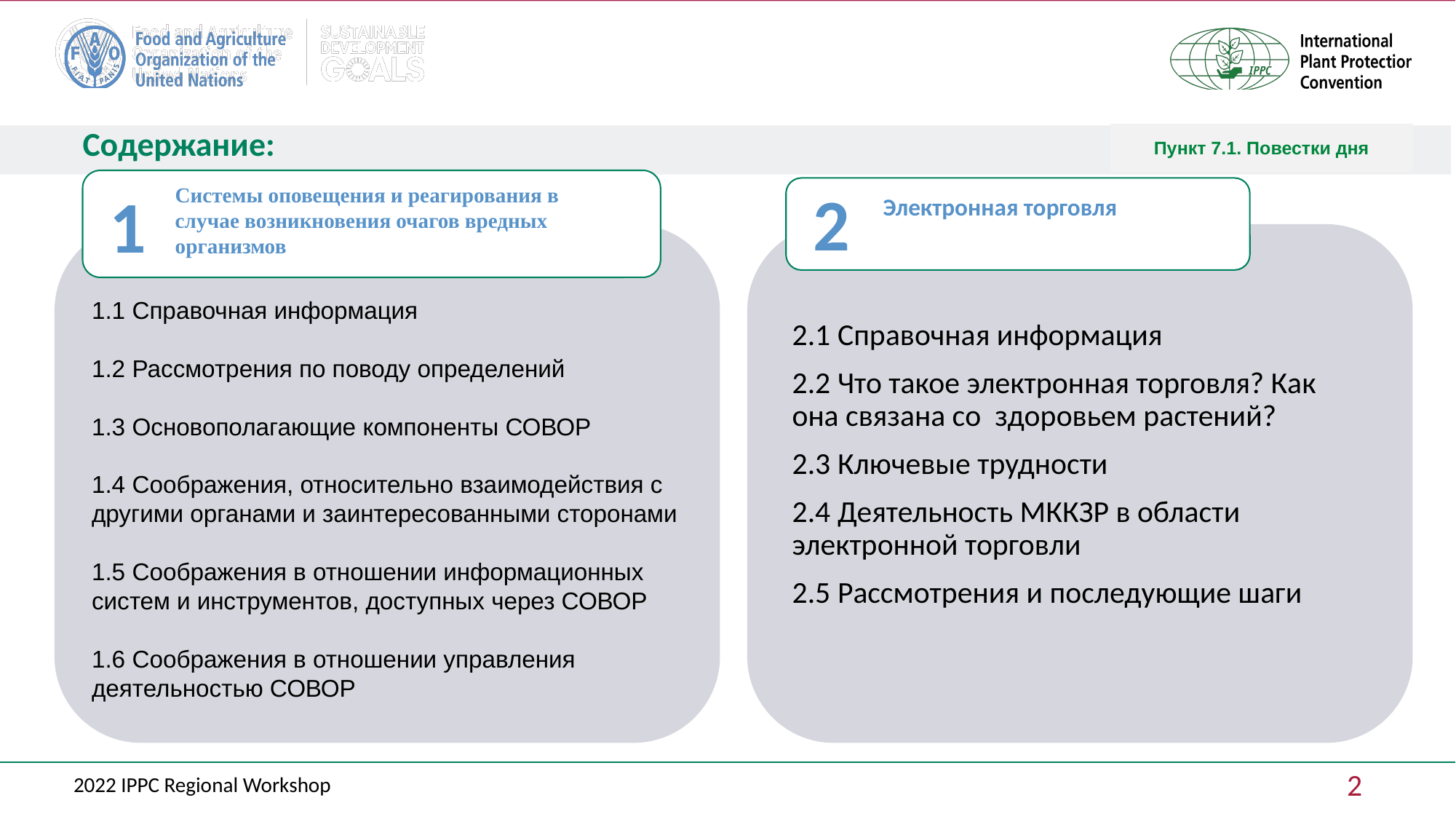

Пункт 7.1. Повестки дня
# Содержание:

Системы оповещения и реагирования в случае возникновения очагов вредных организмов
2
1
Электронная торговля

1.1 Справочная информация

1.2 Рассмотрения по поводу определений

1.3 Основополагающие компоненты СОВОР

1.4 Соображения, относительно взаимодействия с другими органами и заинтересованными сторонами

1.5 Соображения в отношении информационных систем и инструментов, доступных через СОВОР

1.6 Соображения в отношении управления деятельностью СОВОР
2.1 Справочная информация
2.2 Что такое электронная торговля? Как она связана со  здоровьем растений?
2.3 Ключевые трудности
2.4 Деятельность МККЗР в области электронной торговли
2.5 Рассмотрения и последующие шаги